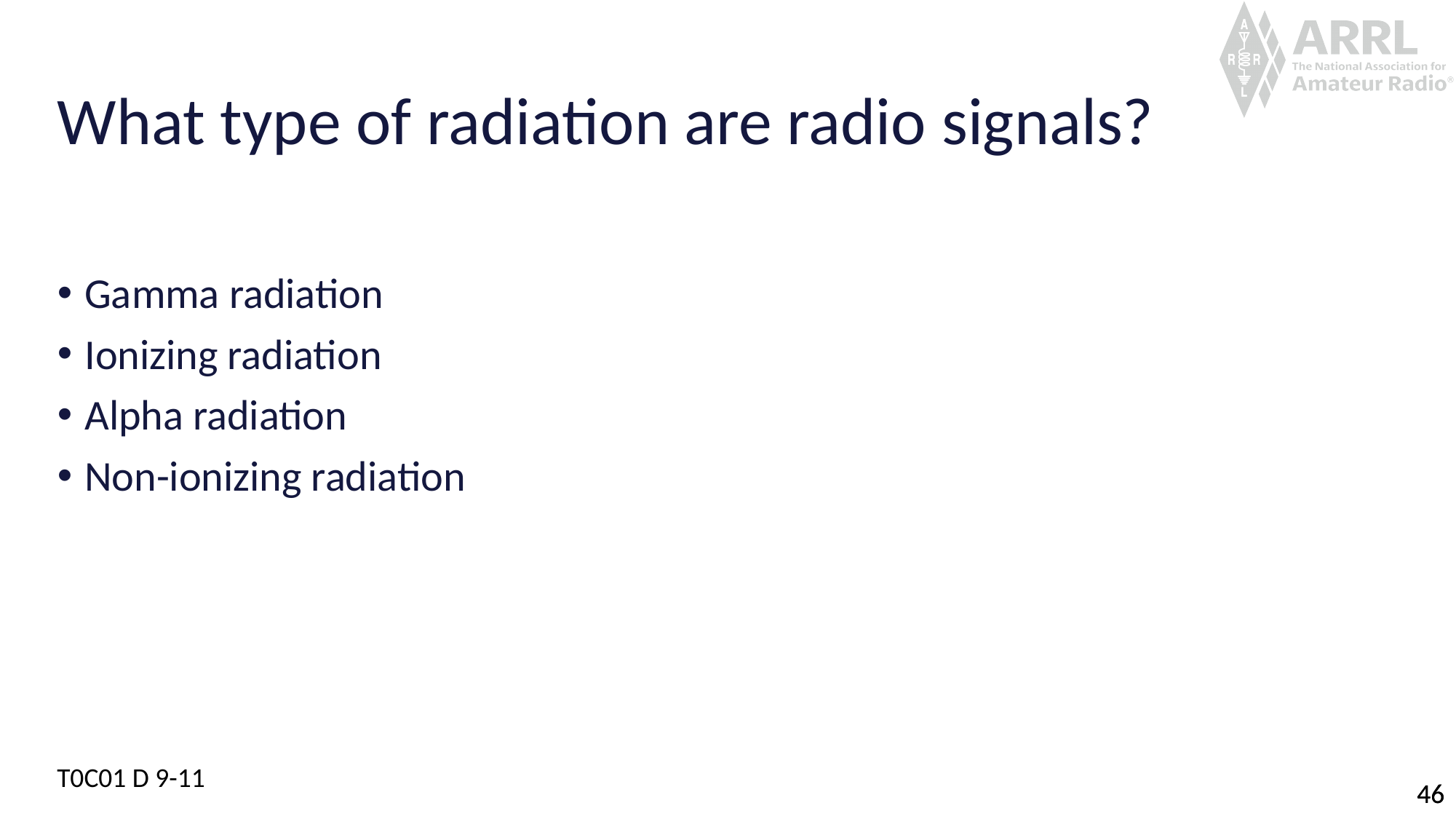

# What type of radiation are radio signals?
Gamma radiation
Ionizing radiation
Alpha radiation
Non-ionizing radiation
T0C01 D 9-11